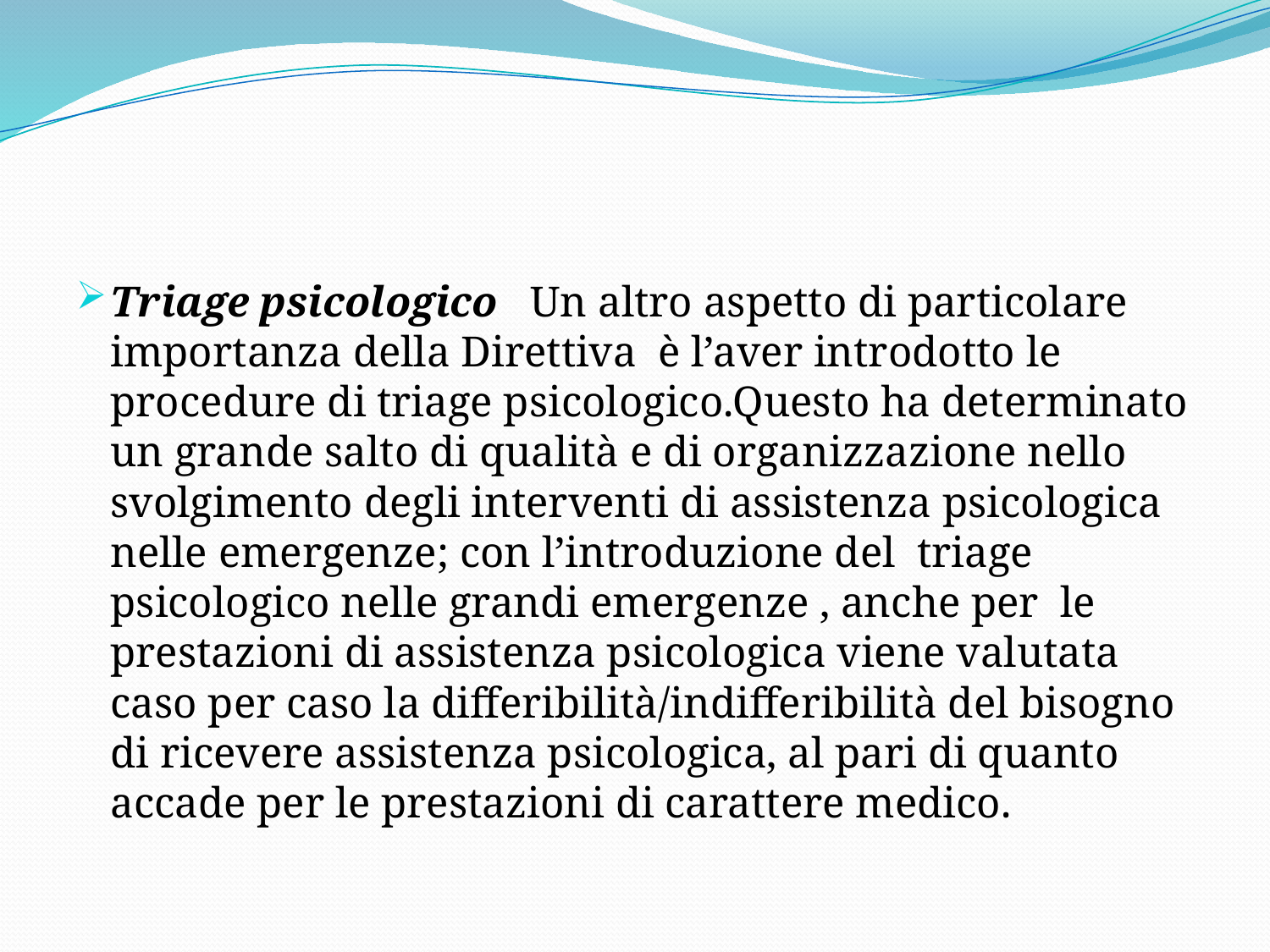

#
Triage psicologico   Un altro aspetto di particolare importanza della Direttiva  è l’aver introdotto le procedure di triage psicologico.Questo ha determinato un grande salto di qualità e di organizzazione nello svolgimento degli interventi di assistenza psicologica nelle emergenze; con l’introduzione del  triage psicologico nelle grandi emergenze , anche per  le prestazioni di assistenza psicologica viene valutata caso per caso la differibilità/indifferibilità del bisogno di ricevere assistenza psicologica, al pari di quanto accade per le prestazioni di carattere medico.